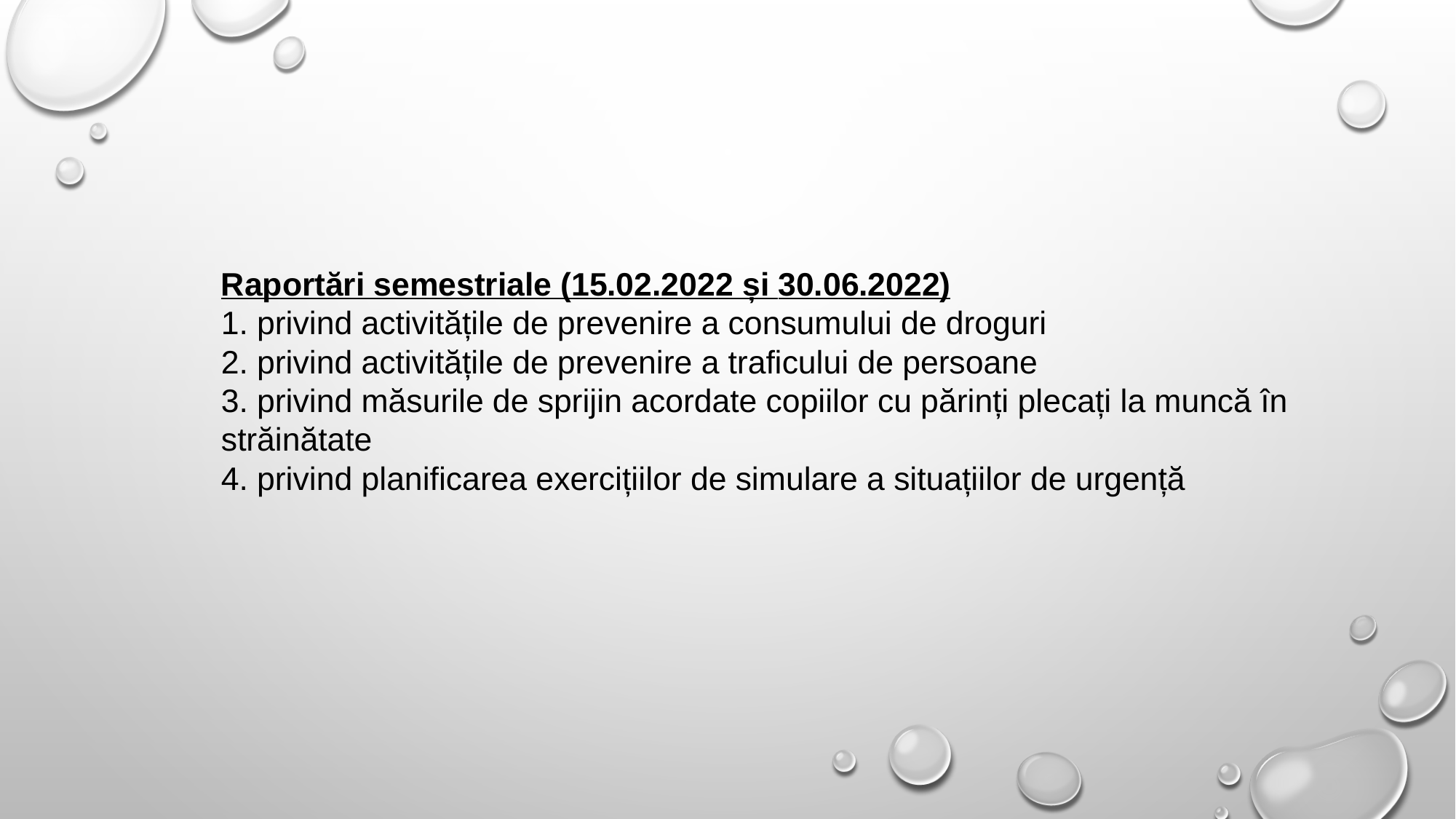

# Raportări semestriale (15.02.2022 și 30.06.2022) 1. privind activitățile de prevenire a consumului de droguri 2. privind activitățile de prevenire a traficului de persoane 3. privind măsurile de sprijin acordate copiilor cu părinți plecați la muncă în străinătate 4. privind planificarea exercițiilor de simulare a situațiilor de urgență